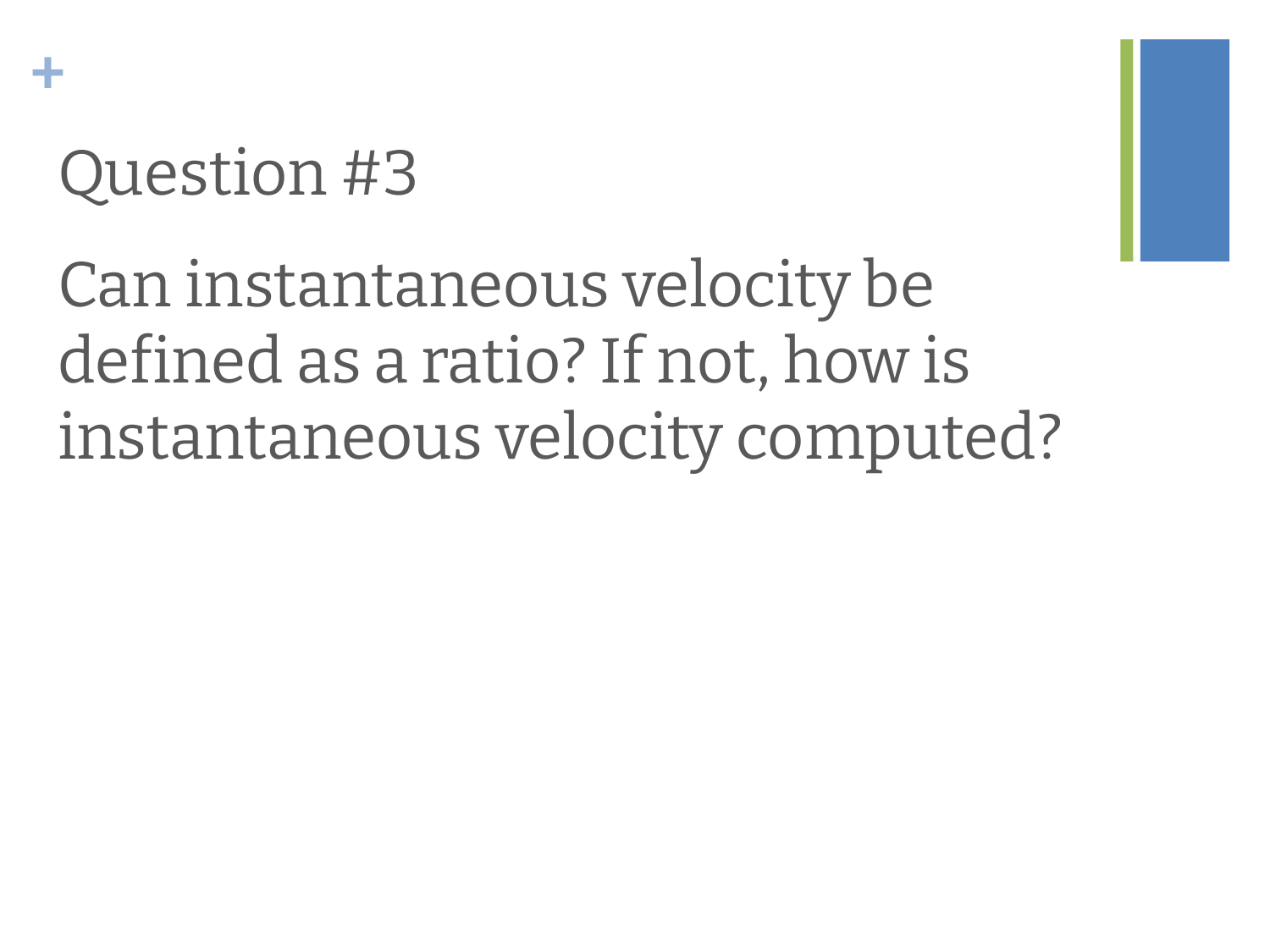

Question #3
Can instantaneous velocity be defined as a ratio? If not, how is instantaneous velocity computed?